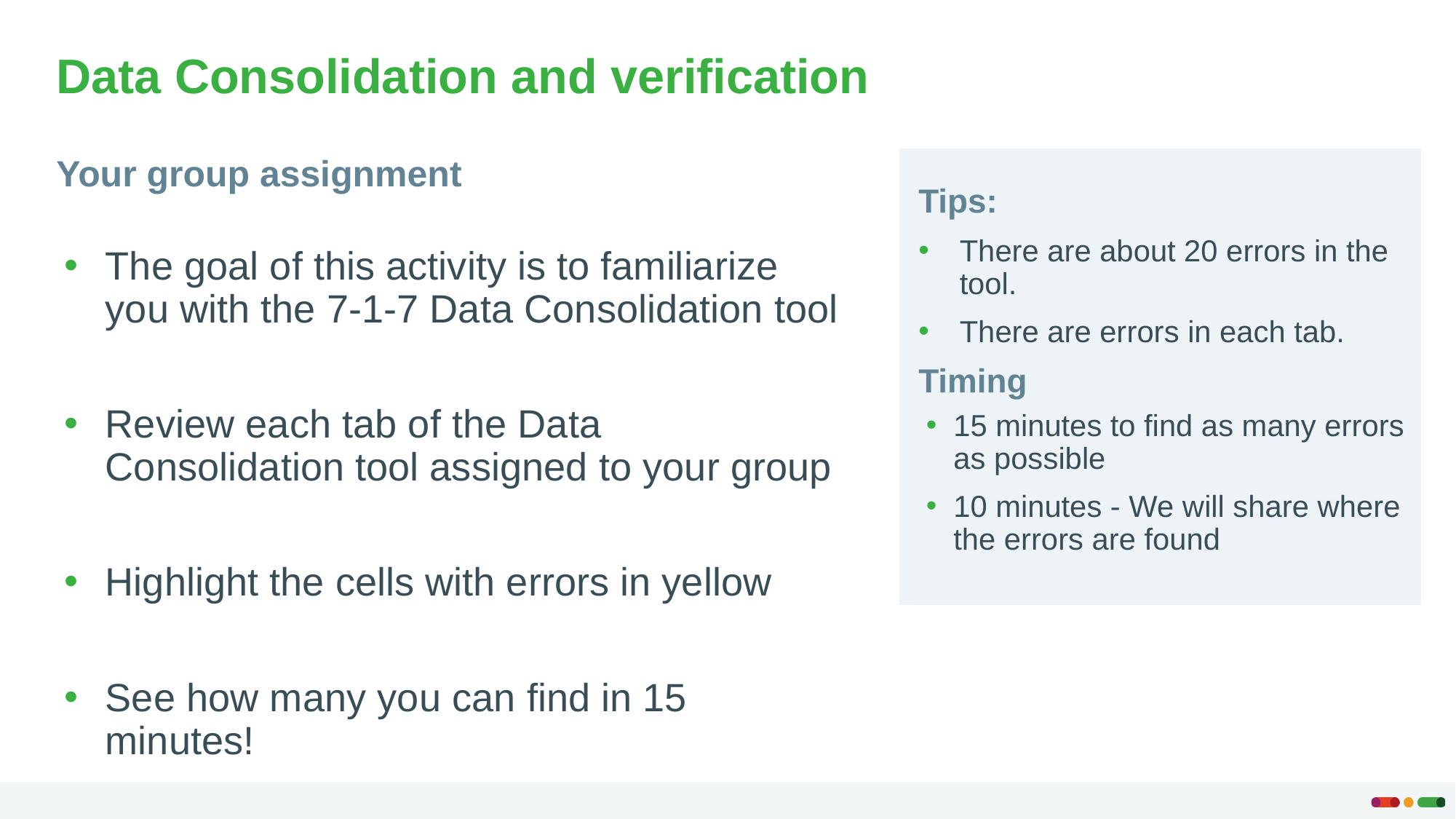

Data Consolidation and verification
Your group assignment

The goal of this activity is to familiarize you with the 7-1-7 Data Consolidation tool

Review each tab of the Data Consolidation tool assigned to your group

Highlight the cells with errors in yellow

See how many you can find in 15 minutes!

Tips:
There are about 20 errors in the tool.
There are errors in each tab.
Timing
15 minutes to find as many errors as possible
10 minutes - We will share where the errors are found